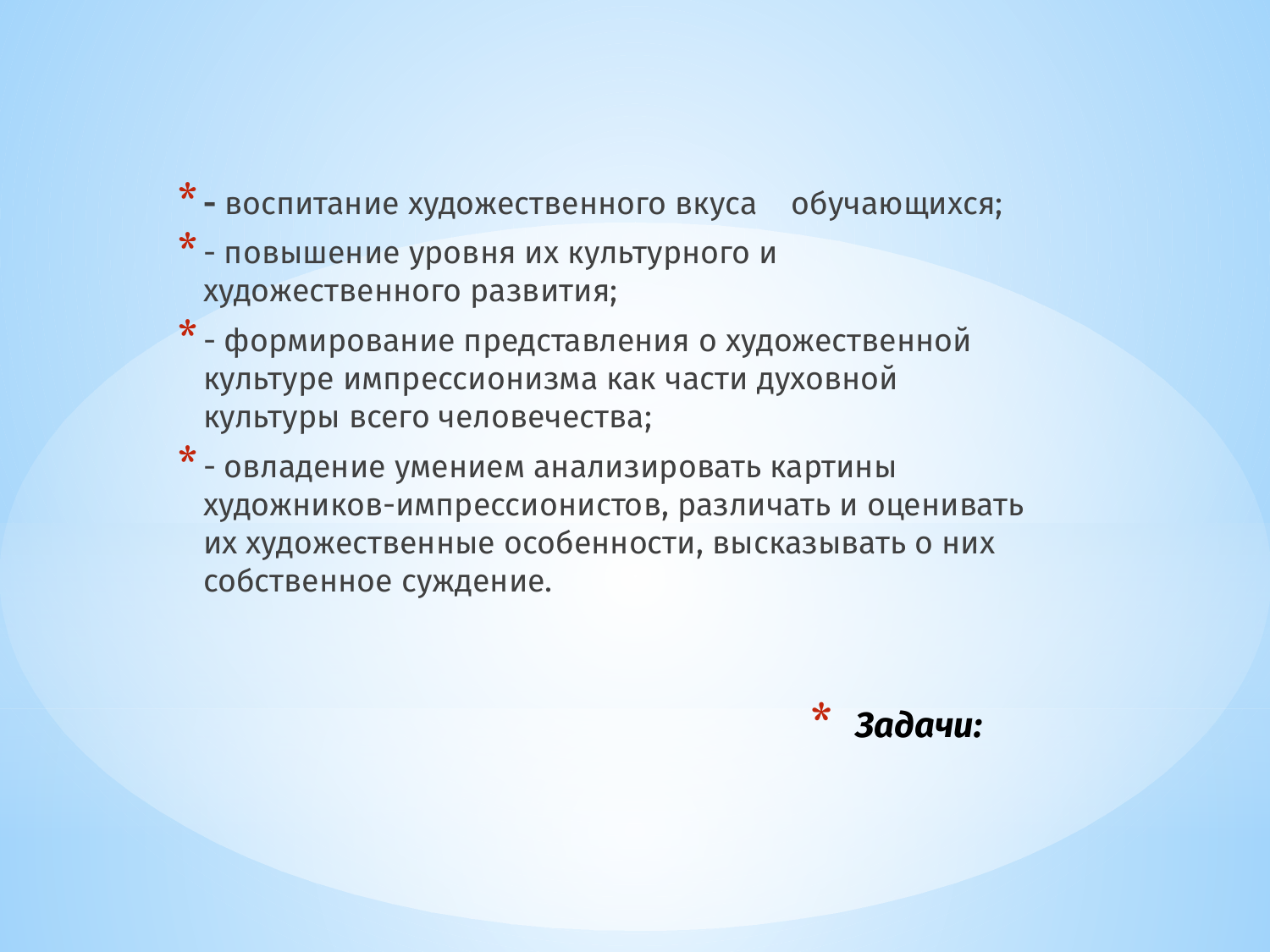

- воспитание художественного вкуса    обучающихся;
- повышение уровня их культурного и художественного развития;
- формирование представления о художественной культуре импрессионизма как части духовной культуры всего человечества;
- овладение умением анализировать картины художников-импрессионистов, различать и оценивать их художественные особенности, высказывать о них собственное суждение.

# Задачи: